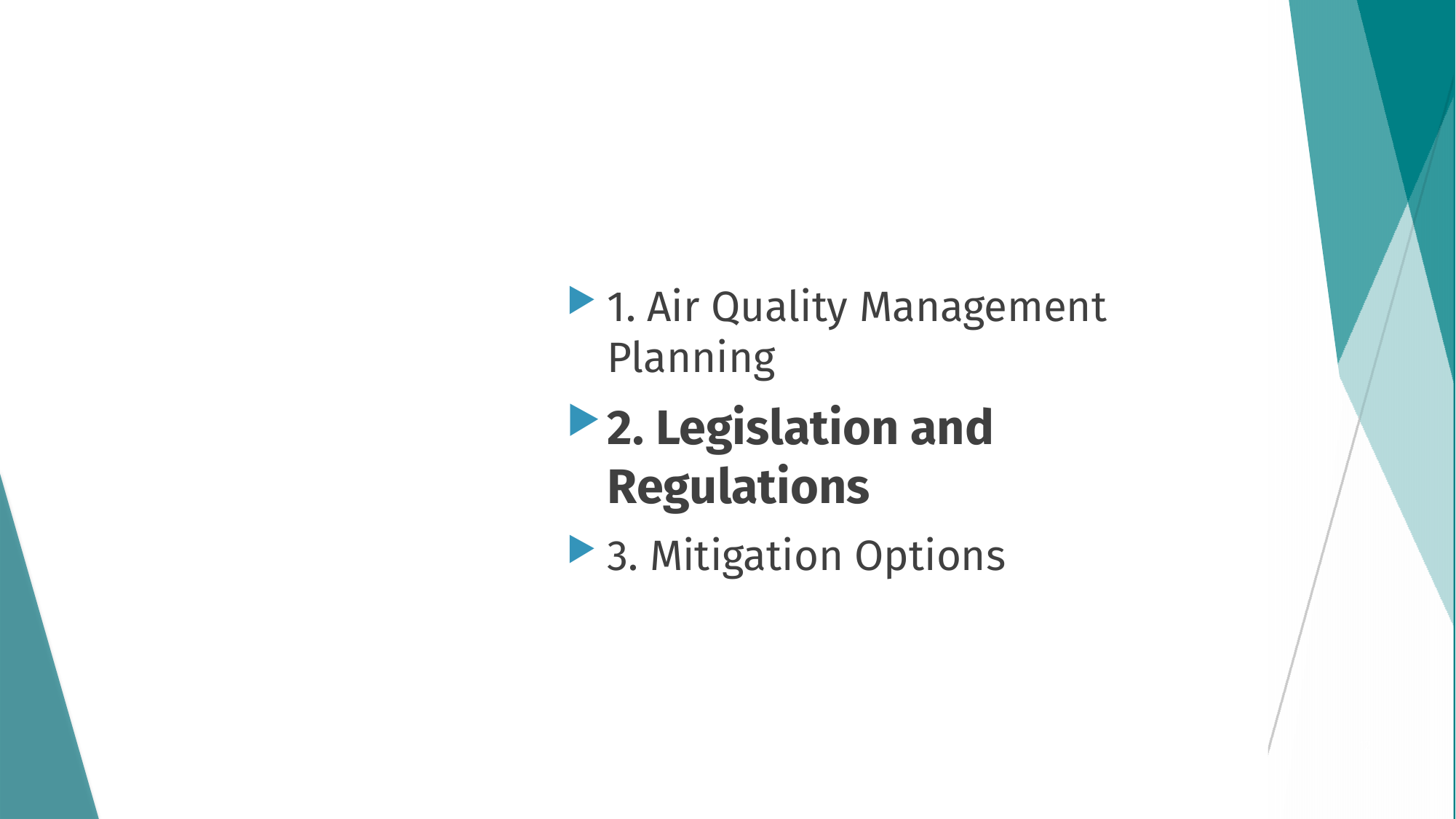

# Section 2: Legislation and Regulations
1. Air Quality Management Planning
2. Legislation and Regulations
3. Mitigation Options
12